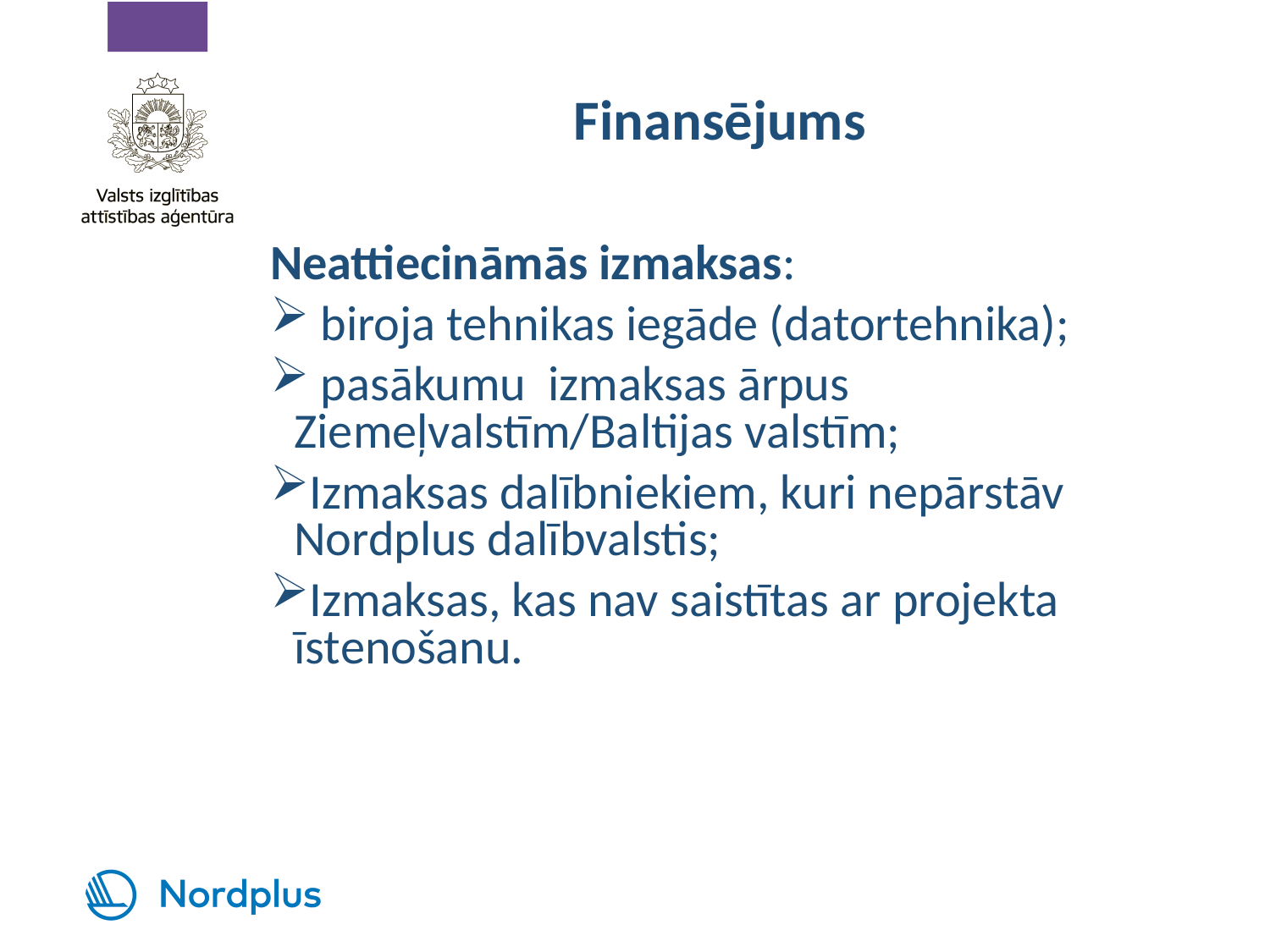

# Finansējums
Neattiecināmās izmaksas:
 biroja tehnikas iegāde (datortehnika);
 pasākumu  izmaksas ārpus Ziemeļvalstīm/Baltijas valstīm;
Izmaksas dalībniekiem, kuri nepārstāv Nordplus dalībvalstis;
Izmaksas, kas nav saistītas ar projekta īstenošanu.